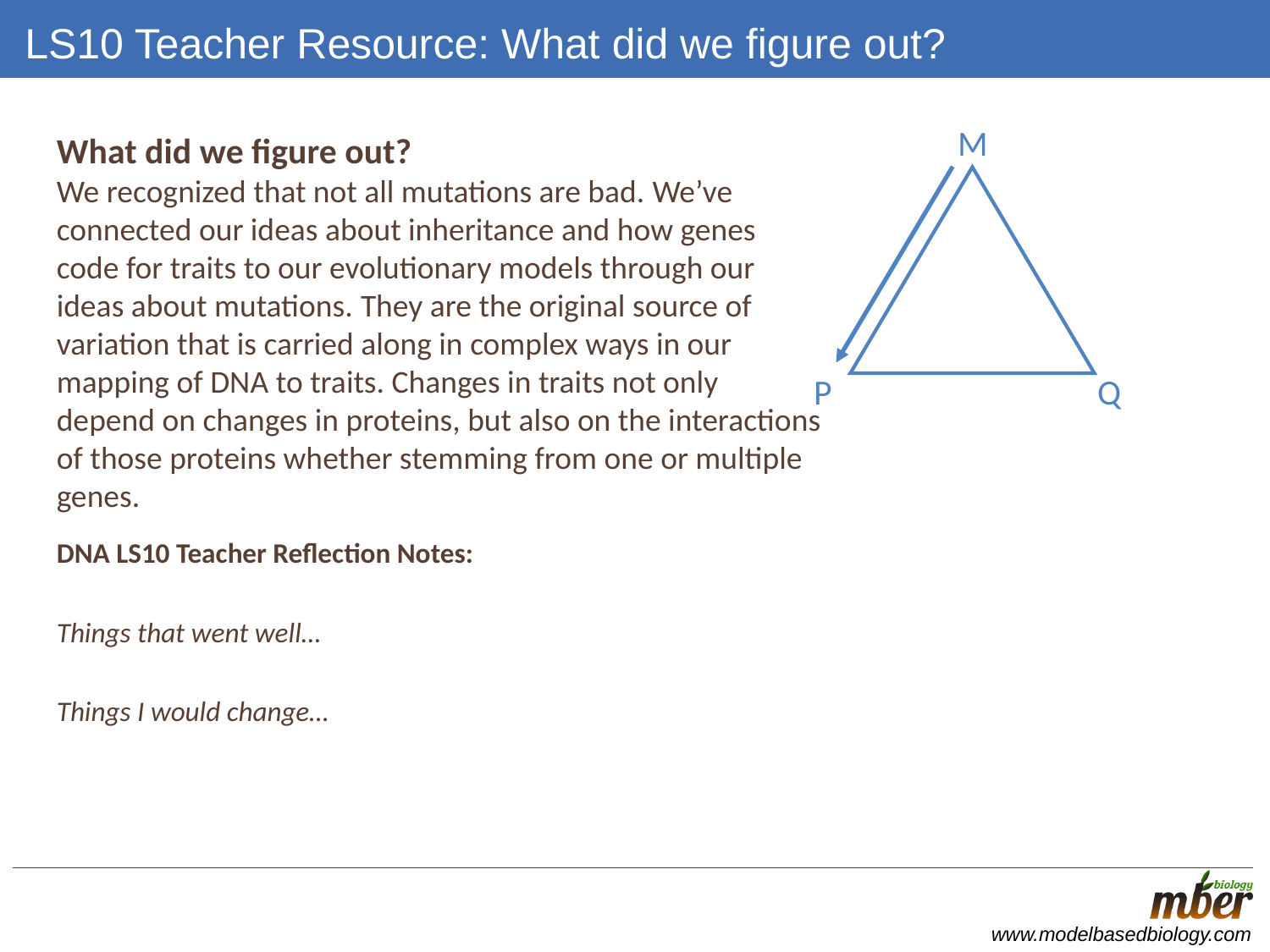

# LS10 Teacher Resource: What did we figure out?
M

Q
P
What did we figure out?
We recognized that not all mutations are bad. We’ve connected our ideas about inheritance and how genes code for traits to our evolutionary models through our ideas about mutations. They are the original source of variation that is carried along in complex ways in our mapping of DNA to traits. Changes in traits not only depend on changes in proteins, but also on the interactions of those proteins whether stemming from one or multiple genes.

DNA LS10 Teacher Reflection Notes:

Things that went well…

Things I would change…